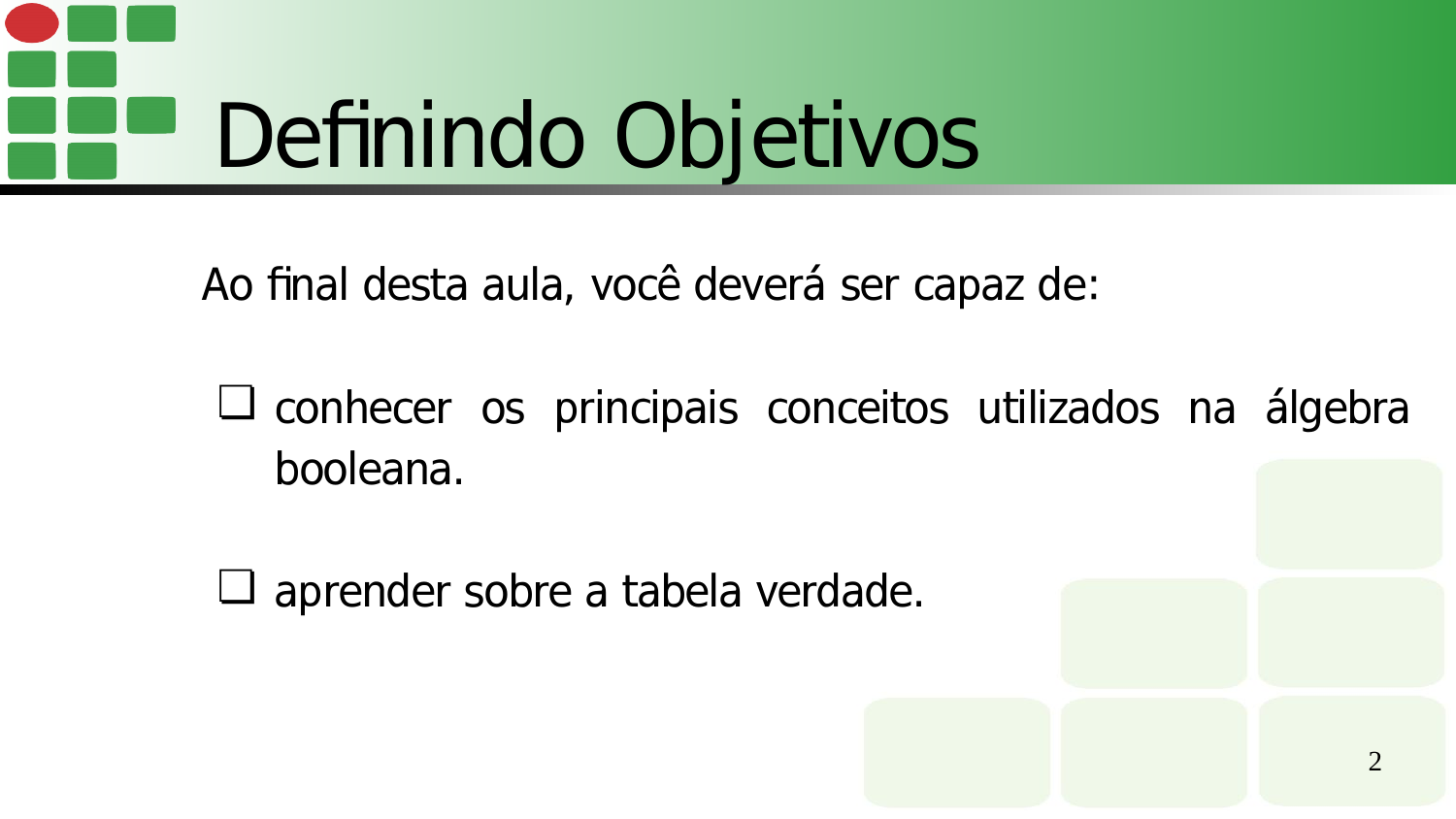

Definindo Objetivos
Ao final desta aula, você deverá ser capaz de:

conhecer os principais conceitos utilizados na álgebra booleana.

aprender sobre a tabela verdade.

2